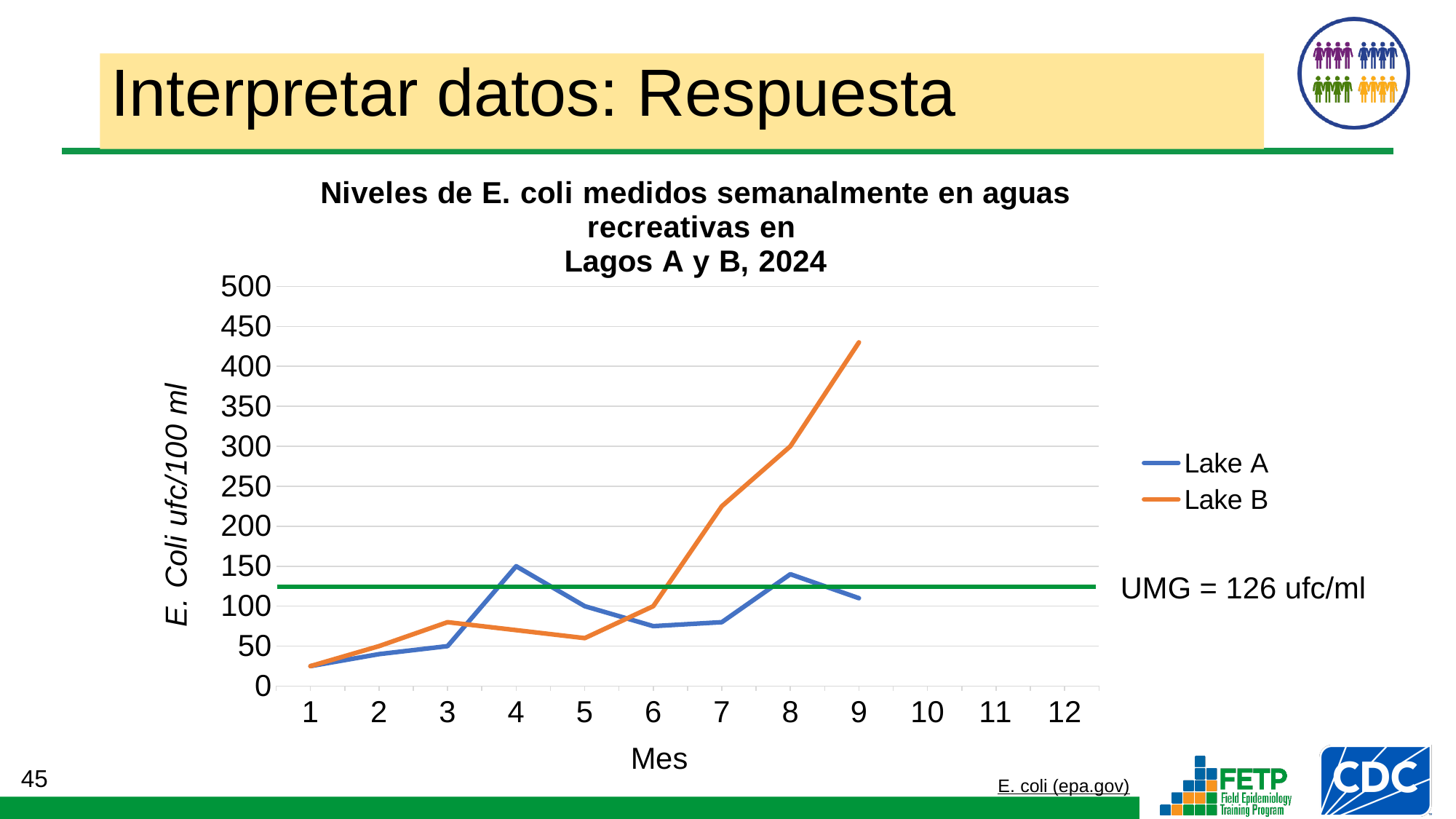

# Interpretar datos: Respuesta

### Chart: Niveles de E. coli medidos semanalmente en aguas recreativas en
Lagos A y B, 2024

| Category | Lake A | Lake B |
|---|---|---|
| 1 | 25.0 | 25.0 |
| 2 | 40.0 | 50.0 |
| 3 | 50.0 | 80.0 |
| 4 | 150.0 | 70.0 |
| 5 | 100.0 | 60.0 |
| 6 | 75.0 | 100.0 |
| 7 | 80.0 | 225.0 |
| 8 | 140.0 | 300.0 |
| 9 | 110.0 | 430.0 |
| 10 | None | None |
| 11 | None | None |
| 12 | None | None |
UMG = 126 ufc/ml
E. coli (epa.gov)